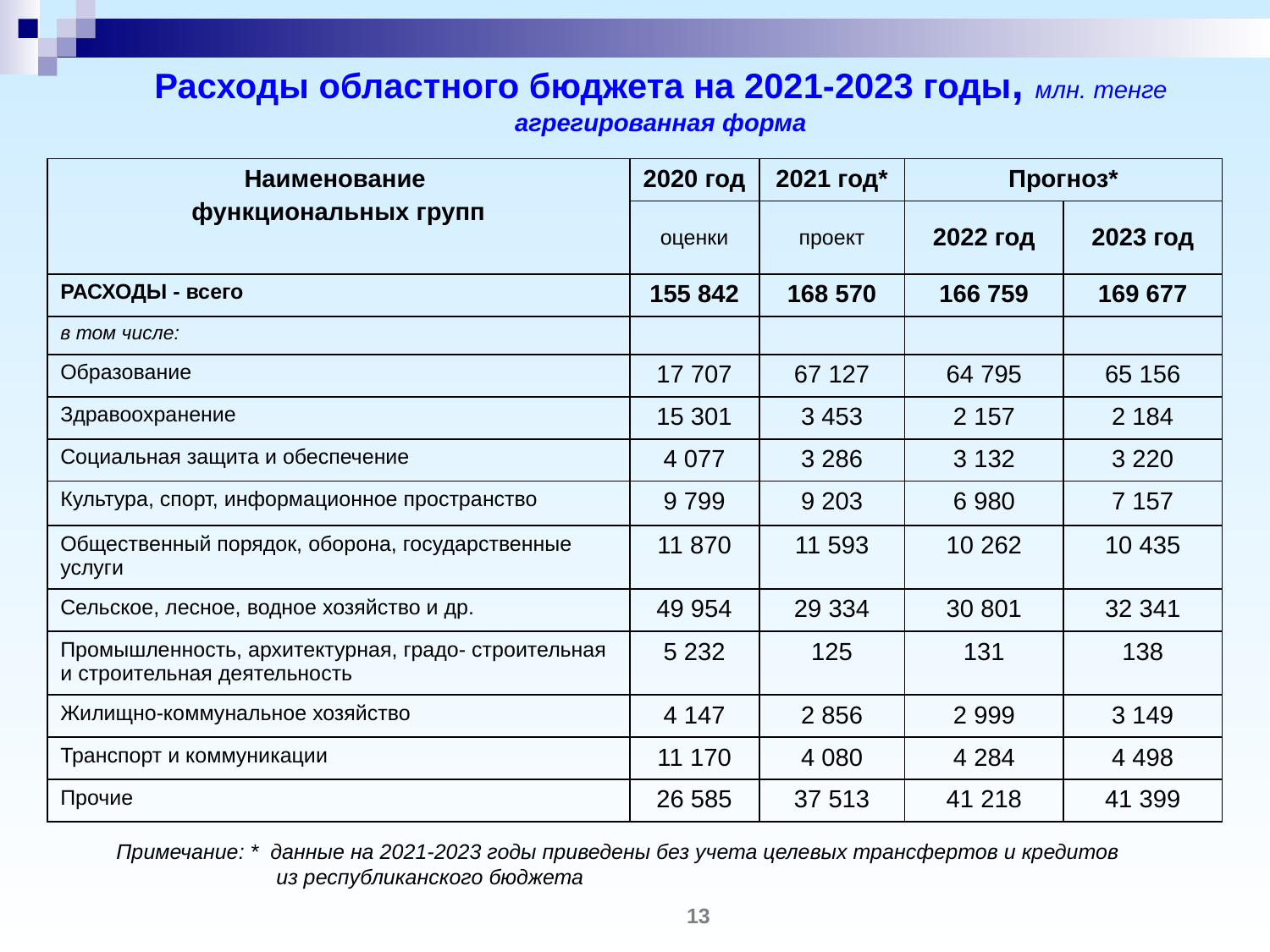

# Расходы областного бюджета на 2021-2023 годы, млн. тенге агрегированная форма
| Наименование функциональных групп | 2020 год | 2021 год\* | Прогноз\* |  |
| --- | --- | --- | --- | --- |
|  | оценки | проект | 2022 год | 2023 год |
| РАСХОДЫ - всего | 155 842 | 168 570 | 166 759 | 169 677 |
| в том числе: |  |  |  |  |
| Образование | 17 707 | 67 127 | 64 795 | 65 156 |
| Здравоохранение | 15 301 | 3 453 | 2 157 | 2 184 |
| Социальная защита и обеспечение | 4 077 | 3 286 | 3 132 | 3 220 |
| Культура, спорт, информационное пространство | 9 799 | 9 203 | 6 980 | 7 157 |
| Общественный порядок, оборона, государственные услуги | 11 870 | 11 593 | 10 262 | 10 435 |
| Сельское, лесное, водное хозяйство и др. | 49 954 | 29 334 | 30 801 | 32 341 |
| Промышленность, архитектурная, градо- строительная и строительная деятельность | 5 232 | 125 | 131 | 138 |
| Жилищно-коммунальное хозяйство | 4 147 | 2 856 | 2 999 | 3 149 |
| Транспорт и коммуникации | 11 170 | 4 080 | 4 284 | 4 498 |
| Прочие | 26 585 | 37 513 | 41 218 | 41 399 |
Примечание: *  данные на 2021-2023 годы приведены без учета целевых трансфертов и кредитов
                           из республиканского бюджета

13